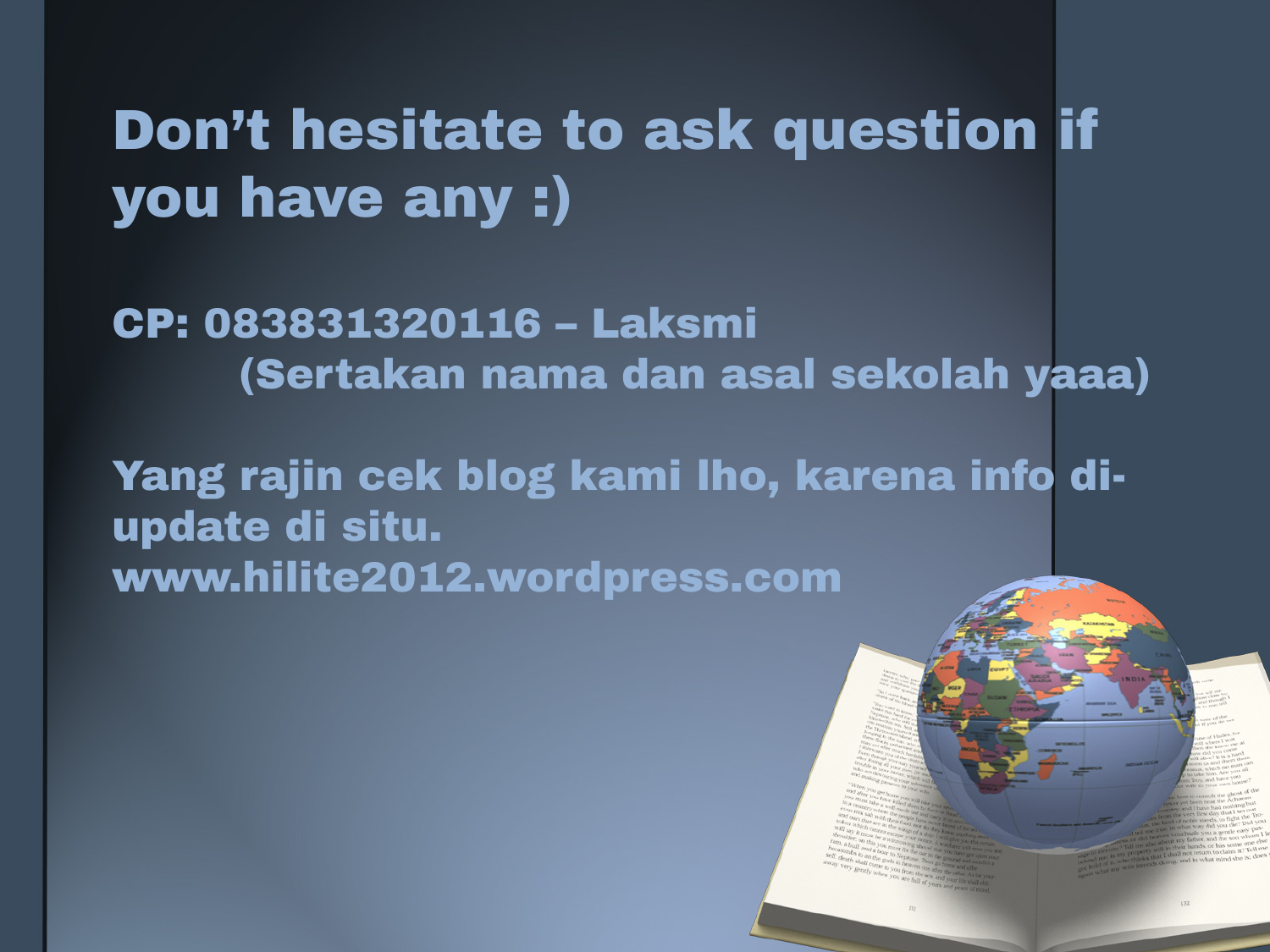

# Don’t hesitate to ask question if you have any :) CP: 083831320116 – Laksmi (Sertakan nama dan asal sekolah yaaa) Yang rajin cek blog kami lho, karena info di-update di situ. www.hilite2012.wordpress.com